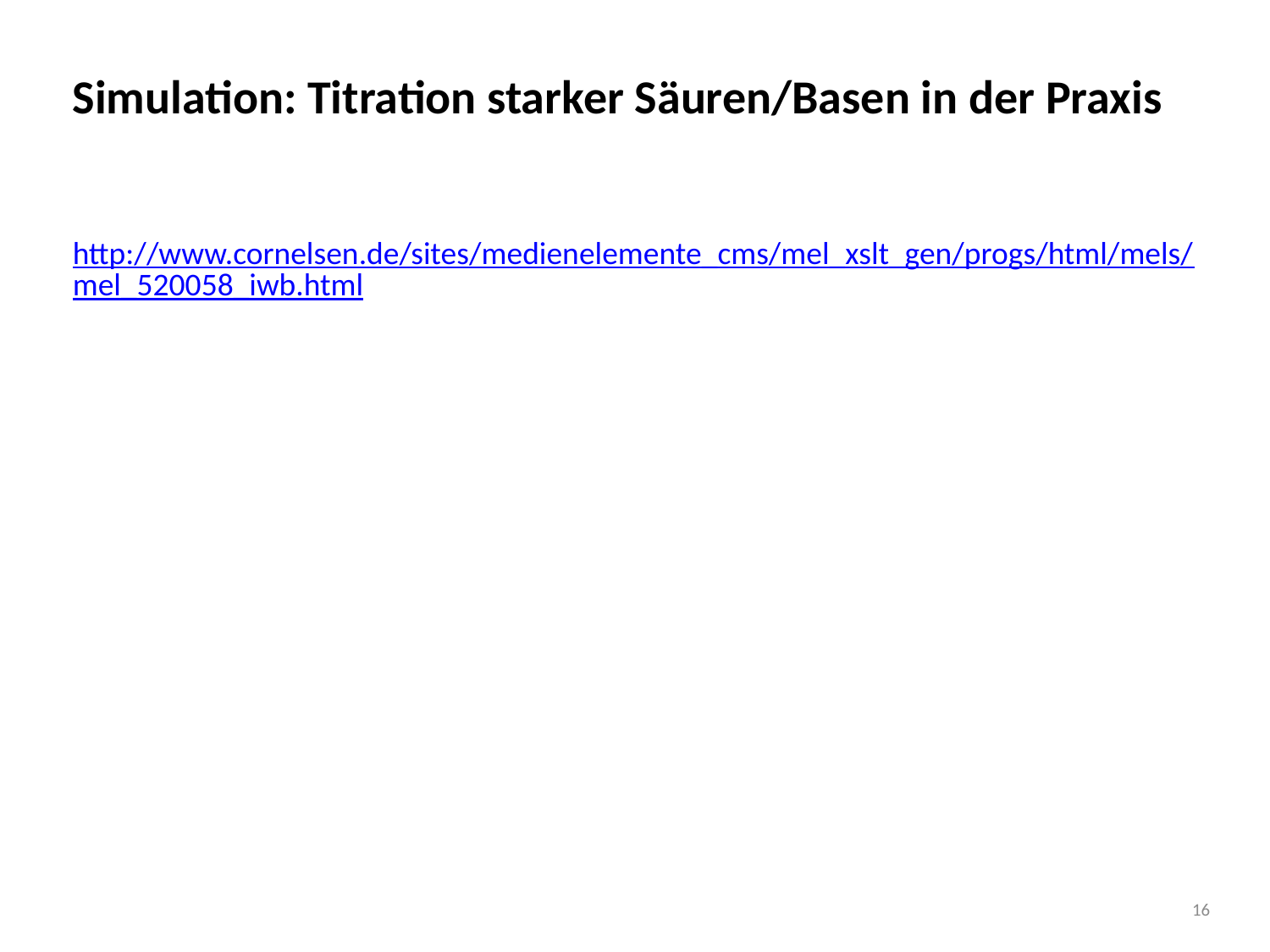

# Simulation: Titration starker Säuren/Basen in der Praxis
http://www.cornelsen.de/sites/medienelemente_cms/mel_xslt_gen/progs/html/mels/mel_520058_iwb.html

16